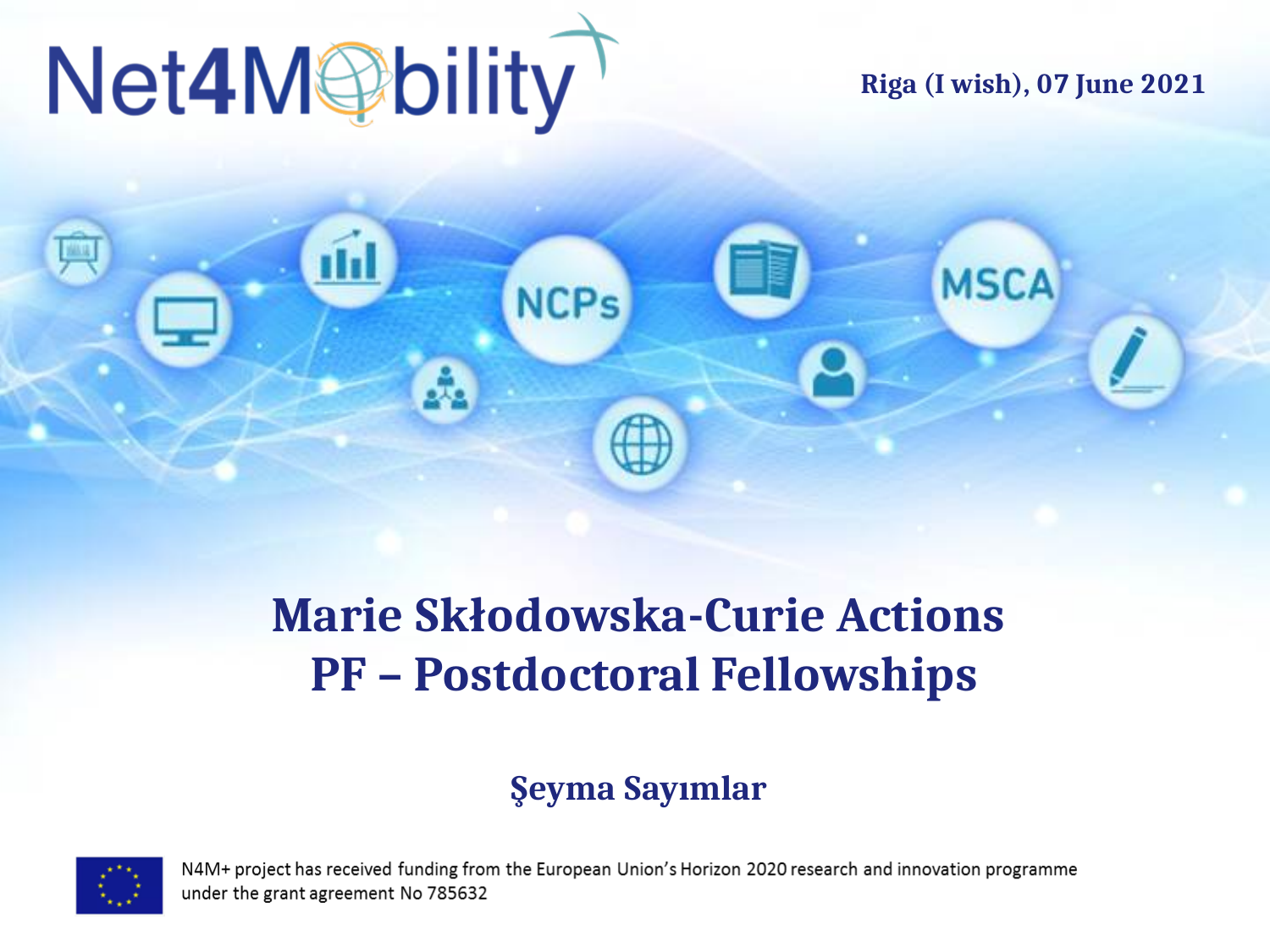

Riga (I wish), 07 June 2021
# Marie Skłodowska-Curie Actions PF – Postdoctoral Fellowships
Şeyma Sayımlar